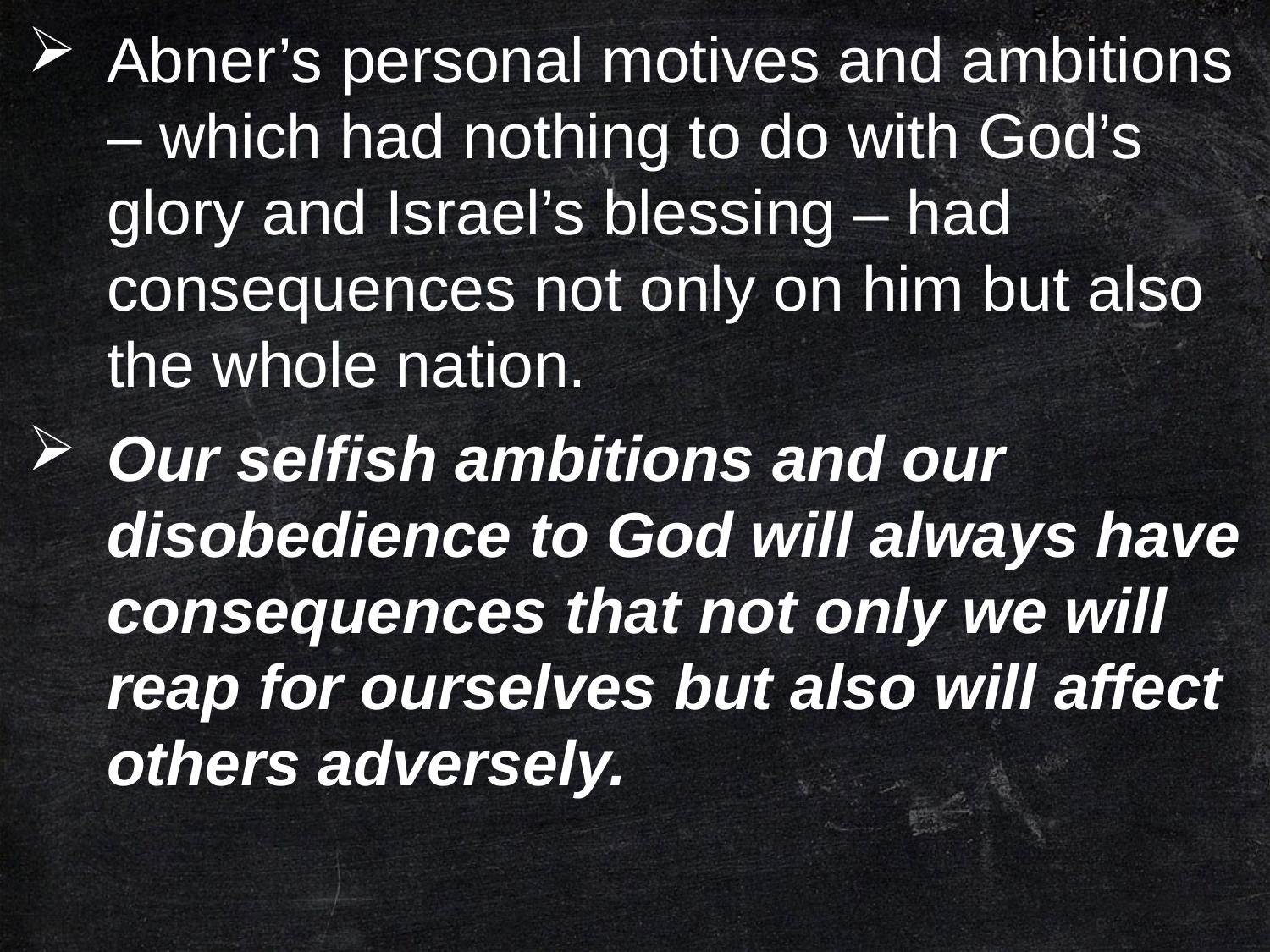

Abner’s personal motives and ambitions – which had nothing to do with God’s glory and Israel’s blessing – had consequences not only on him but also the whole nation.
Our selfish ambitions and our disobedience to God will always have consequences that not only we will reap for ourselves but also will affect others adversely.